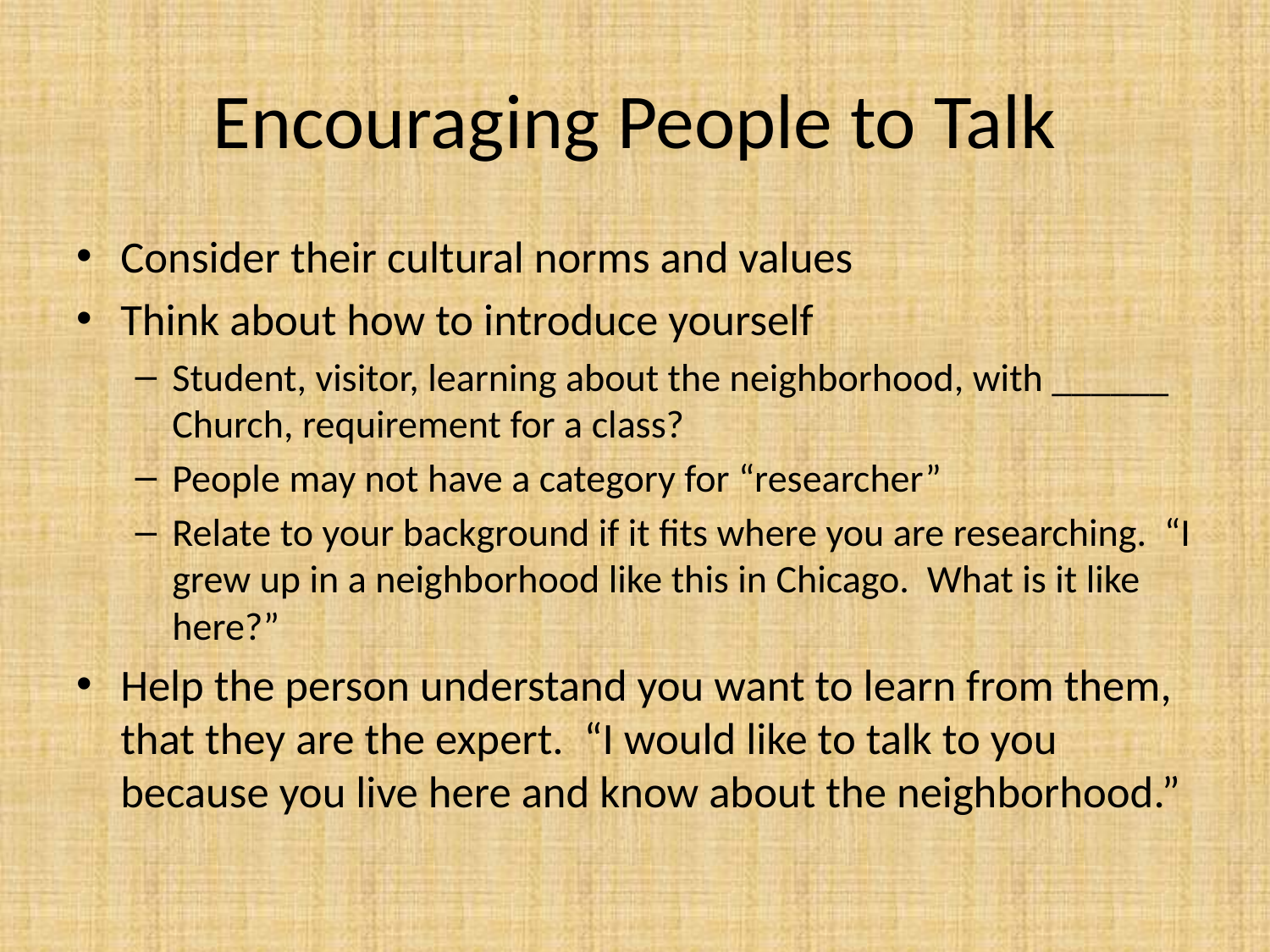

# Encouraging People to Talk
Consider their cultural norms and values
Think about how to introduce yourself
Student, visitor, learning about the neighborhood, with ______ Church, requirement for a class?
People may not have a category for “researcher”
Relate to your background if it fits where you are researching.  “I grew up in a neighborhood like this in Chicago.  What is it like here?”
Help the person understand you want to learn from them, that they are the expert.  “I would like to talk to you because you live here and know about the neighborhood.”